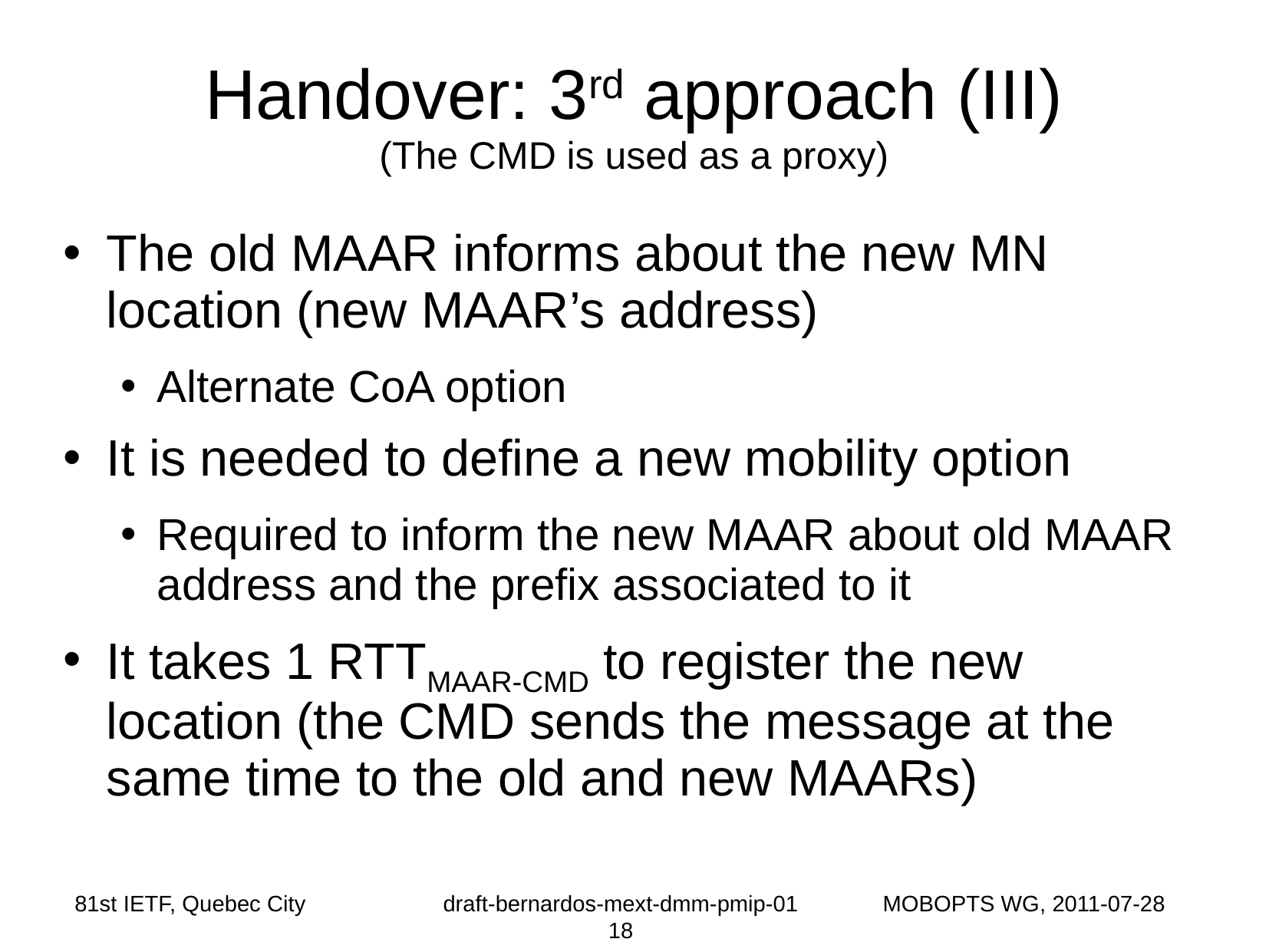

# Handover: 3rd approach (III) (The CMD is used as a proxy)
The old MAAR informs about the new MN location (new MAAR’s address)
Alternate CoA option
It is needed to define a new mobility option
Required to inform the new MAAR about old MAAR address and the prefix associated to it
It takes 1 RTTMAAR-CMD to register the new location (the CMD sends the message at the same time to the old and new MAARs)